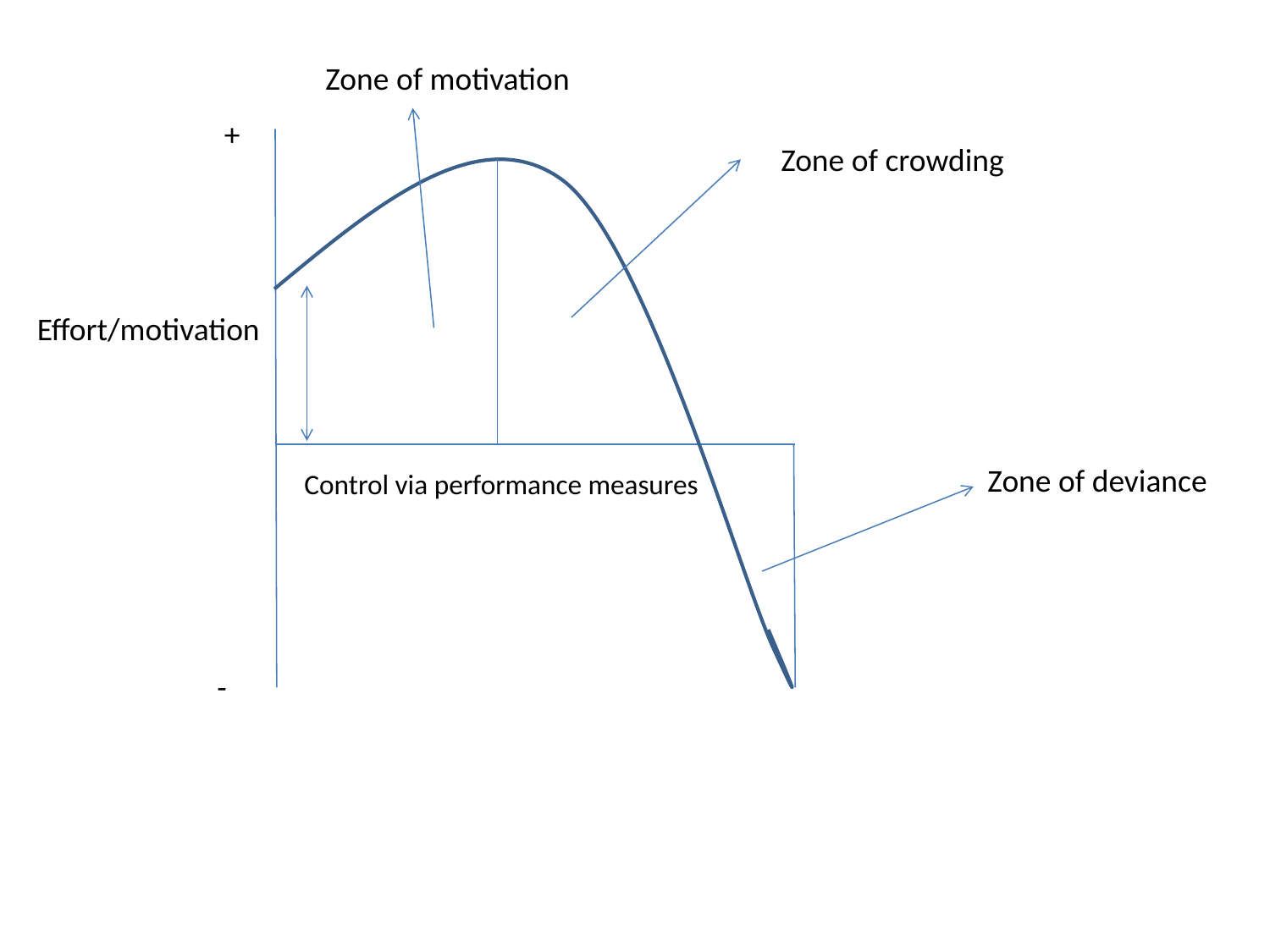

Zone of motivation
+
Zone of crowding

Effort/motivation
Zone of deviance
Control via performance measures
-